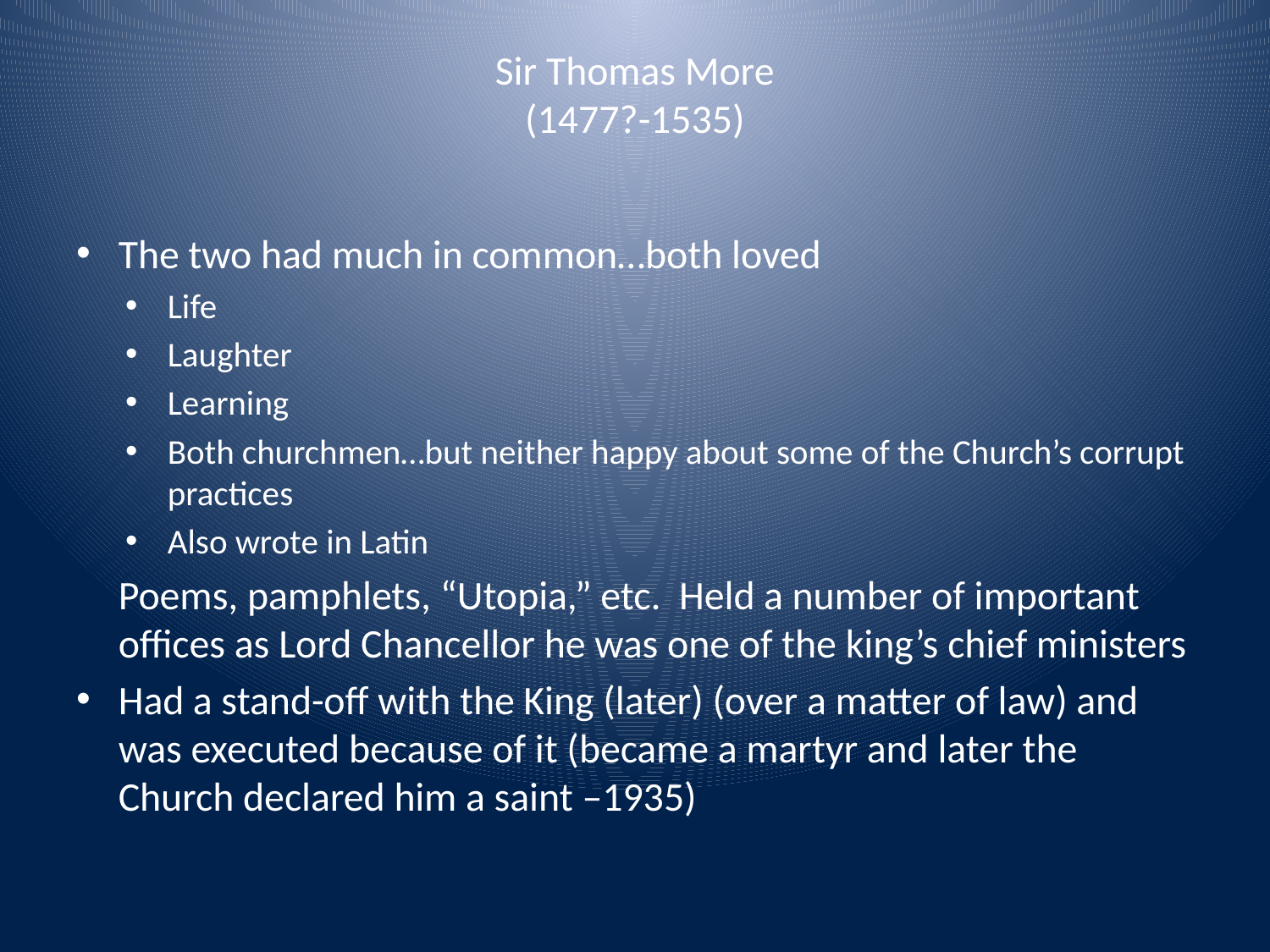

# Sir Thomas More (1477?-1535)
The two had much in common…both loved
Life
Laughter
Learning
Both churchmen…but neither happy about some of the Church’s corrupt practices
Also wrote in Latin
	Poems, pamphlets, “Utopia,” etc.  Held a number of important offices as Lord Chancellor he was one of the king’s chief ministers
Had a stand-off with the King (later) (over a matter of law) and was executed because of it (became a martyr and later the Church declared him a saint –1935)